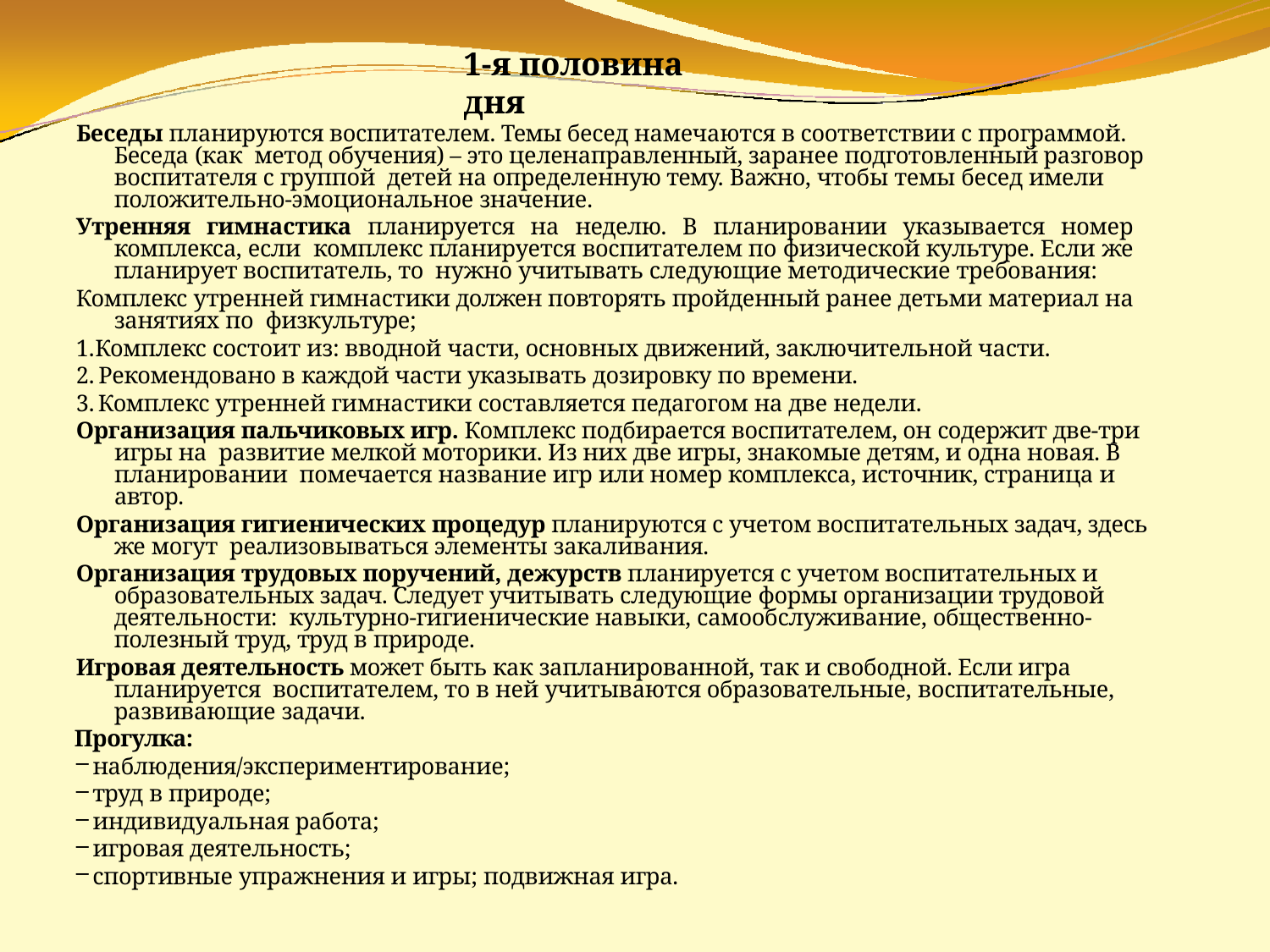

# 1-я половина дня
Беседы планируются воспитателем. Темы бесед намечаются в соответствии с программой. Беседа (как  метод обучения) – это целенаправленный, заранее подготовленный разговор воспитателя с группой  детей на определенную тему. Важно, чтобы темы бесед имели положительно-эмоциональное значение.
Утренняя гимнастика планируется на неделю. В планировании указывается номер комплекса, если  комплекс планируется воспитателем по физической культуре. Если же планирует воспитатель, то  нужно учитывать следующие методические требования:
Комплекс утренней гимнастики должен повторять пройденный ранее детьми материал на занятиях по  физкультуре;
Комплекс состоит из: вводной части, основных движений, заключительной части.
Рекомендовано в каждой части указывать дозировку по времени.
Комплекс утренней гимнастики составляется педагогом на две недели.
Организация пальчиковых игр. Комплекс подбирается воспитателем, он содержит две-три игры на  развитие мелкой моторики. Из них две игры, знакомые детям, и одна новая. В планировании  помечается название игр или номер комплекса, источник, страница и автор.
Организация гигиенических процедур планируются с учетом воспитательных задач, здесь же могут  реализовываться элементы закаливания.
Организация трудовых поручений, дежурств планируется с учетом воспитательных и  образовательных задач. Следует учитывать следующие формы организации трудовой деятельности:  культурно-гигиенические навыки, самообслуживание, общественно-полезный труд, труд в природе.
Игровая деятельность может быть как запланированной, так и свободной. Если игра планируется  воспитателем, то в ней учитываются образовательные, воспитательные, развивающие задачи.
Прогулка:
наблюдения/экспериментирование;
труд в природе;
индивидуальная работа;
игровая деятельность;
спортивные упражнения и игры; подвижная игра.